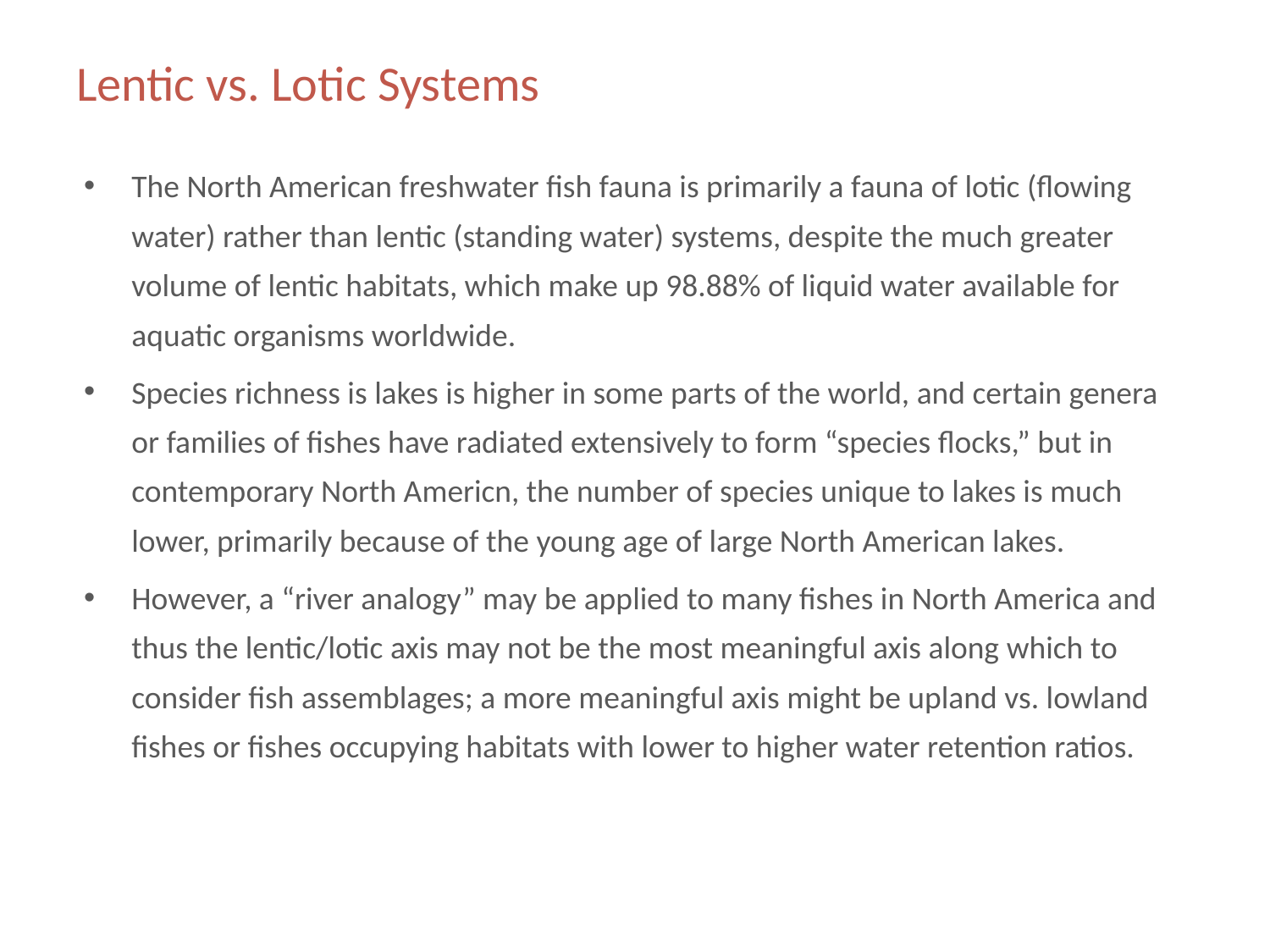

# Lentic vs. Lotic Systems
The North American freshwater fish fauna is primarily a fauna of lotic (flowing water) rather than lentic (standing water) systems, despite the much greater volume of lentic habitats, which make up 98.88% of liquid water available for aquatic organisms worldwide.
Species richness is lakes is higher in some parts of the world, and certain genera or families of fishes have radiated extensively to form “species flocks,” but in contemporary North Americn, the number of species unique to lakes is much lower, primarily because of the young age of large North American lakes.
However, a “river analogy” may be applied to many fishes in North America and thus the lentic/lotic axis may not be the most meaningful axis along which to consider fish assemblages; a more meaningful axis might be upland vs. lowland fishes or fishes occupying habitats with lower to higher water retention ratios.